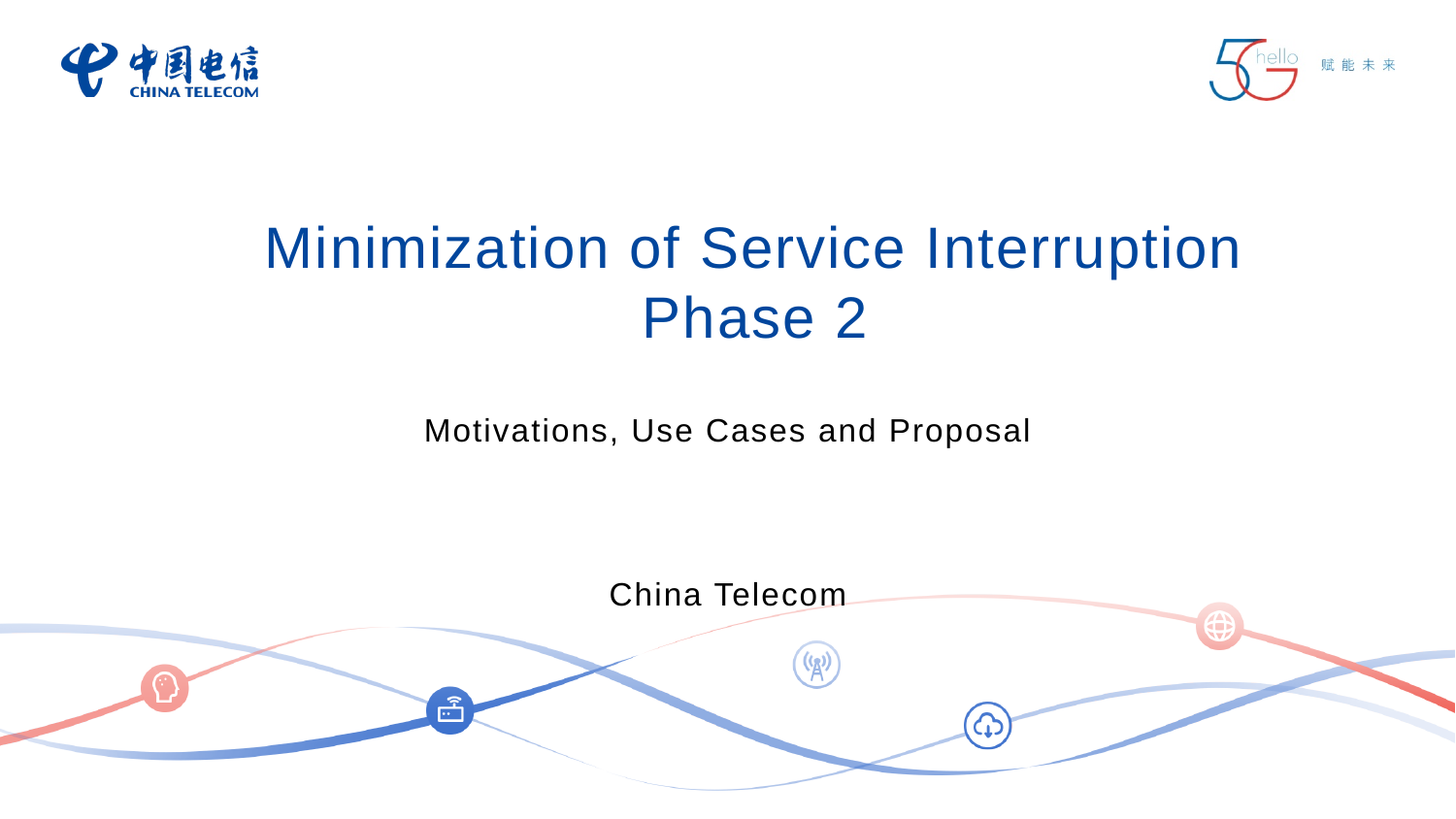

Minimization of Service Interruption Phase 2
Motivations, Use Cases and Proposal
China Telecom